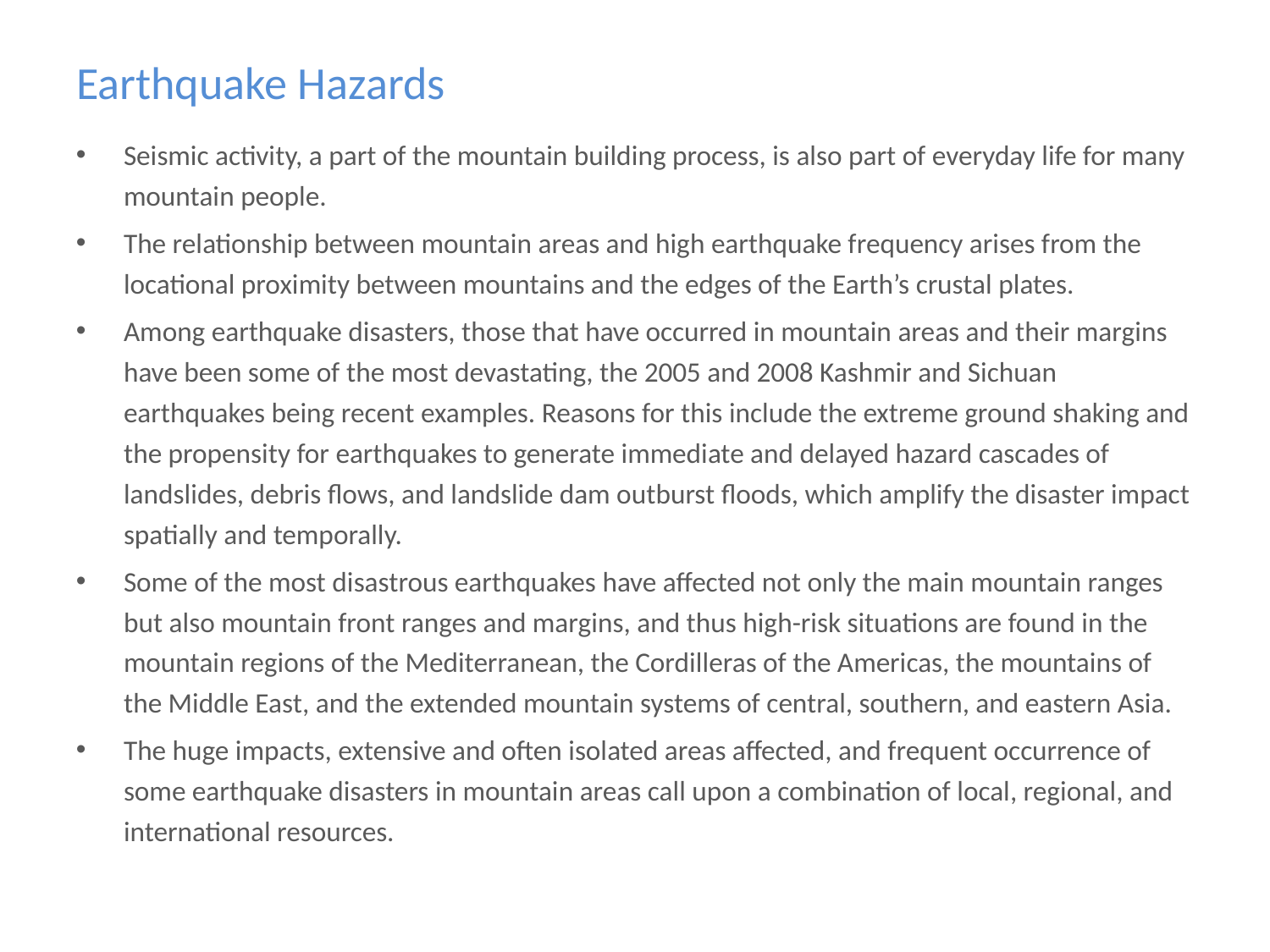

# Earthquake Hazards
Seismic activity, a part of the mountain building process, is also part of everyday life for many mountain people.
The relationship between mountain areas and high earthquake frequency arises from the locational proximity between mountains and the edges of the Earth’s crustal plates.
Among earthquake disasters, those that have occurred in mountain areas and their margins have been some of the most devastating, the 2005 and 2008 Kashmir and Sichuan earthquakes being recent examples. Reasons for this include the extreme ground shaking and the propensity for earthquakes to generate immediate and delayed hazard cascades of landslides, debris flows, and landslide dam outburst floods, which amplify the disaster impact spatially and temporally.
Some of the most disastrous earthquakes have affected not only the main mountain ranges but also mountain front ranges and margins, and thus high-risk situations are found in the mountain regions of the Mediterranean, the Cordilleras of the Americas, the mountains of the Middle East, and the extended mountain systems of central, southern, and eastern Asia.
The huge impacts, extensive and often isolated areas affected, and frequent occurrence of some earthquake disasters in mountain areas call upon a combination of local, regional, and international resources.